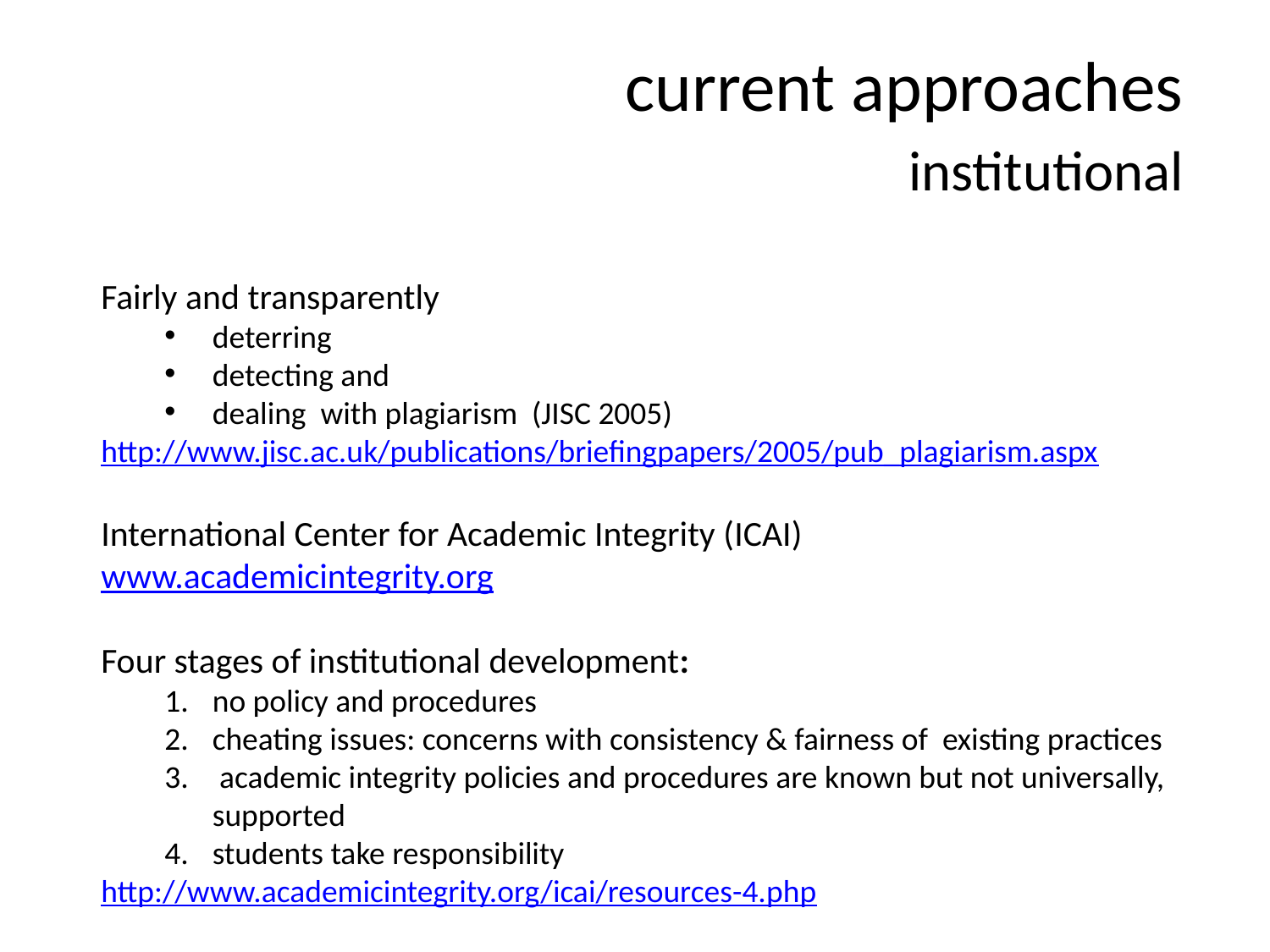

current approaches
institutional
Fairly and transparently
deterring
detecting and
dealing  with plagiarism  (JISC 2005)
http://www.jisc.ac.uk/publications/briefingpapers/2005/pub_plagiarism.aspx

International Center for Academic Integrity (ICAI) www.academicintegrity.org

Four stages of institutional development:
no policy and procedures
cheating issues: concerns with consistency & fairness of  existing practices
 academic integrity policies and procedures are known but not universally, supported
students take responsibility
http://www.academicintegrity.org/icai/resources-4.php